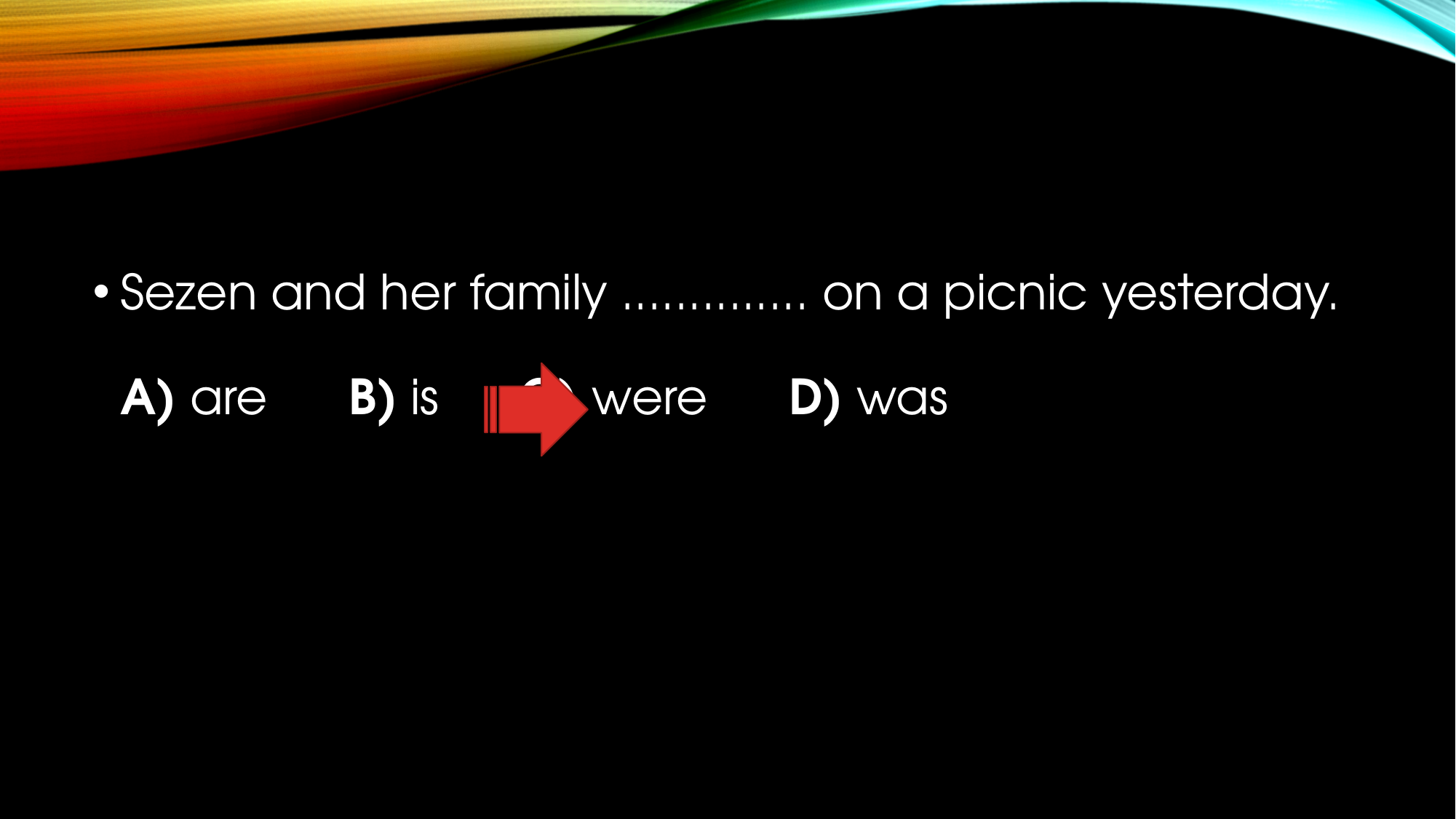

#
Sezen and her family .............. on a picnic yesterday. 
A) are      B) is      C) were      D) was